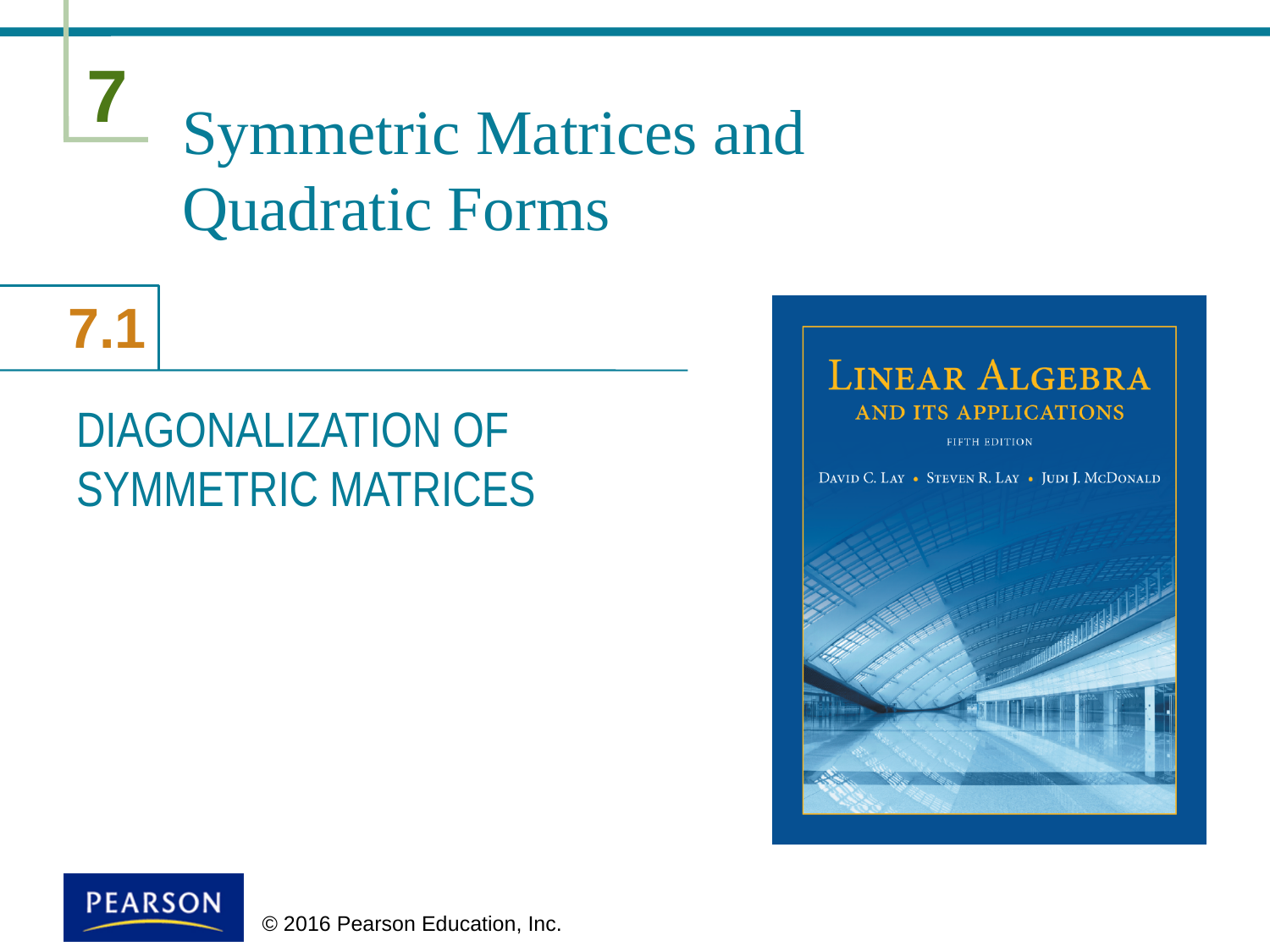

# Symmetric Matrices and Quadratic Forms
DIAGONALIZATION OF SYMMETRIC MATRICES
 © 2016 Pearson Education, Inc.